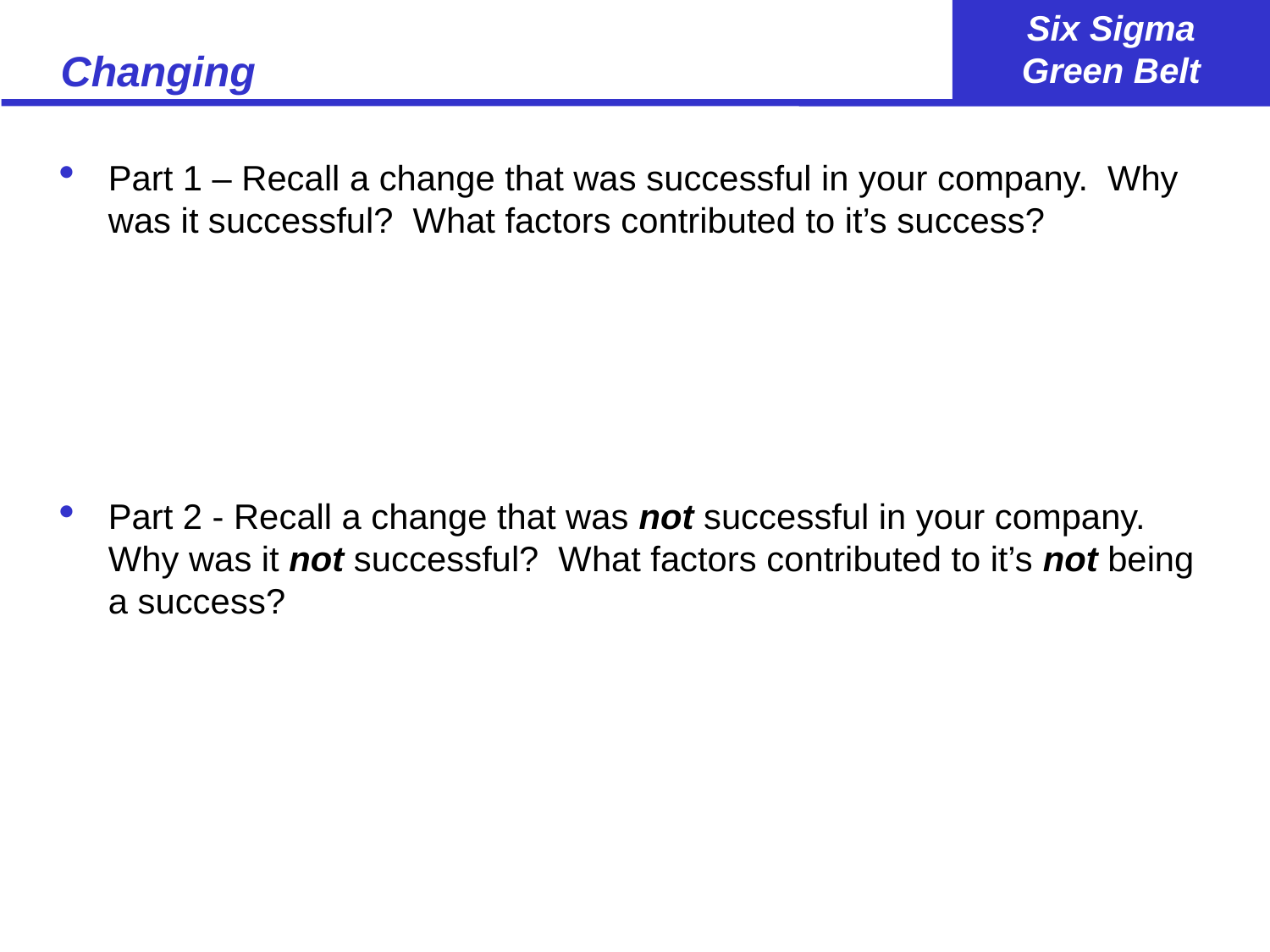

# Changing
Part 1 – Recall a change that was successful in your company.  Why was it successful?  What factors contributed to it’s success?

Part 2 - Recall a change that was not successful in your company.  Why was it not successful?  What factors contributed to it’s not being a success?